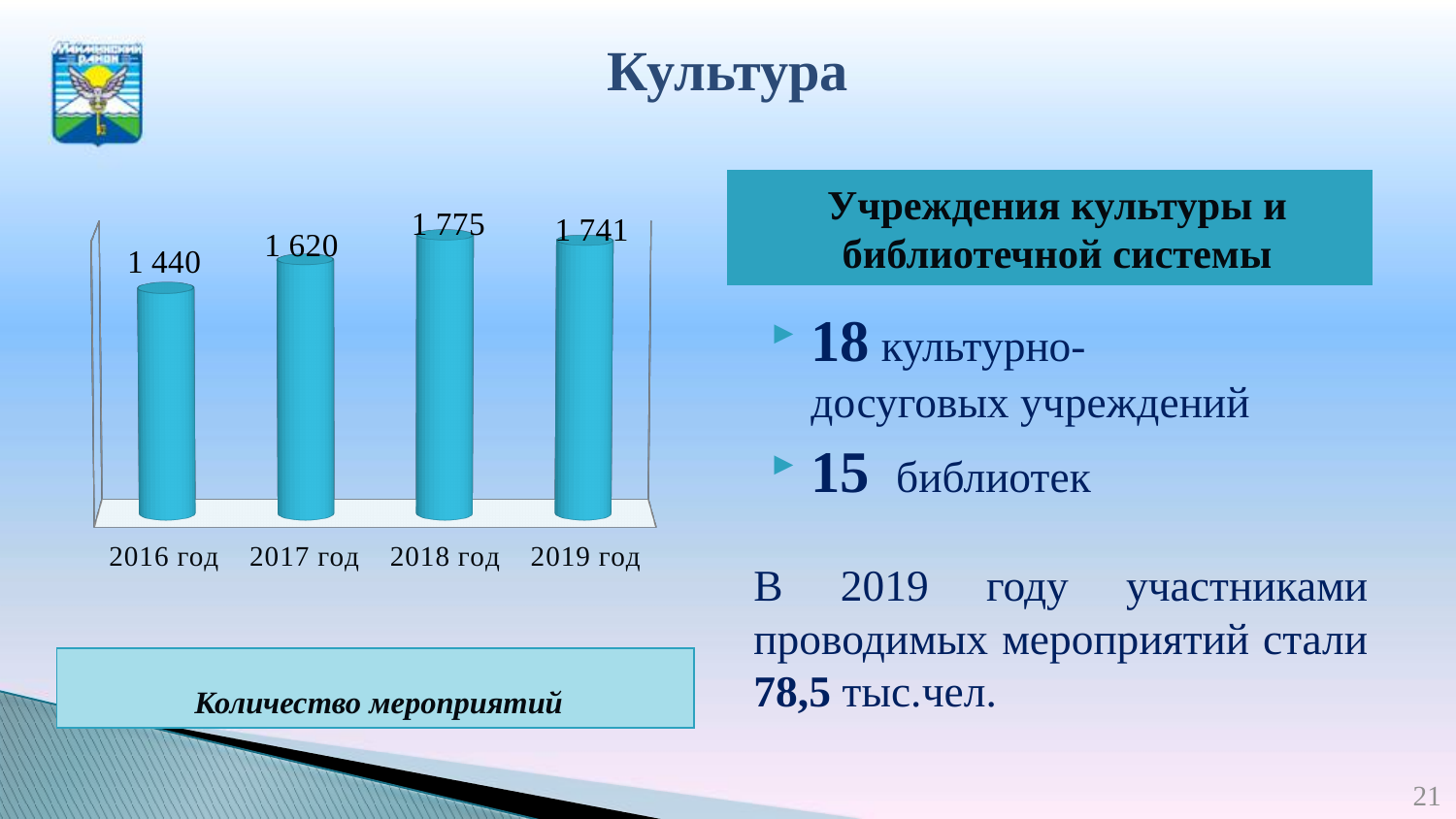

# Культура
Учреждения культуры и библиотечной системы

[unsupported chart]

18 культурно-         досуговых учреждений
15  библиотек

В 2019 году участниками проводимых мероприятий стали 78,5 тыс.чел.

Количество мероприятий

21